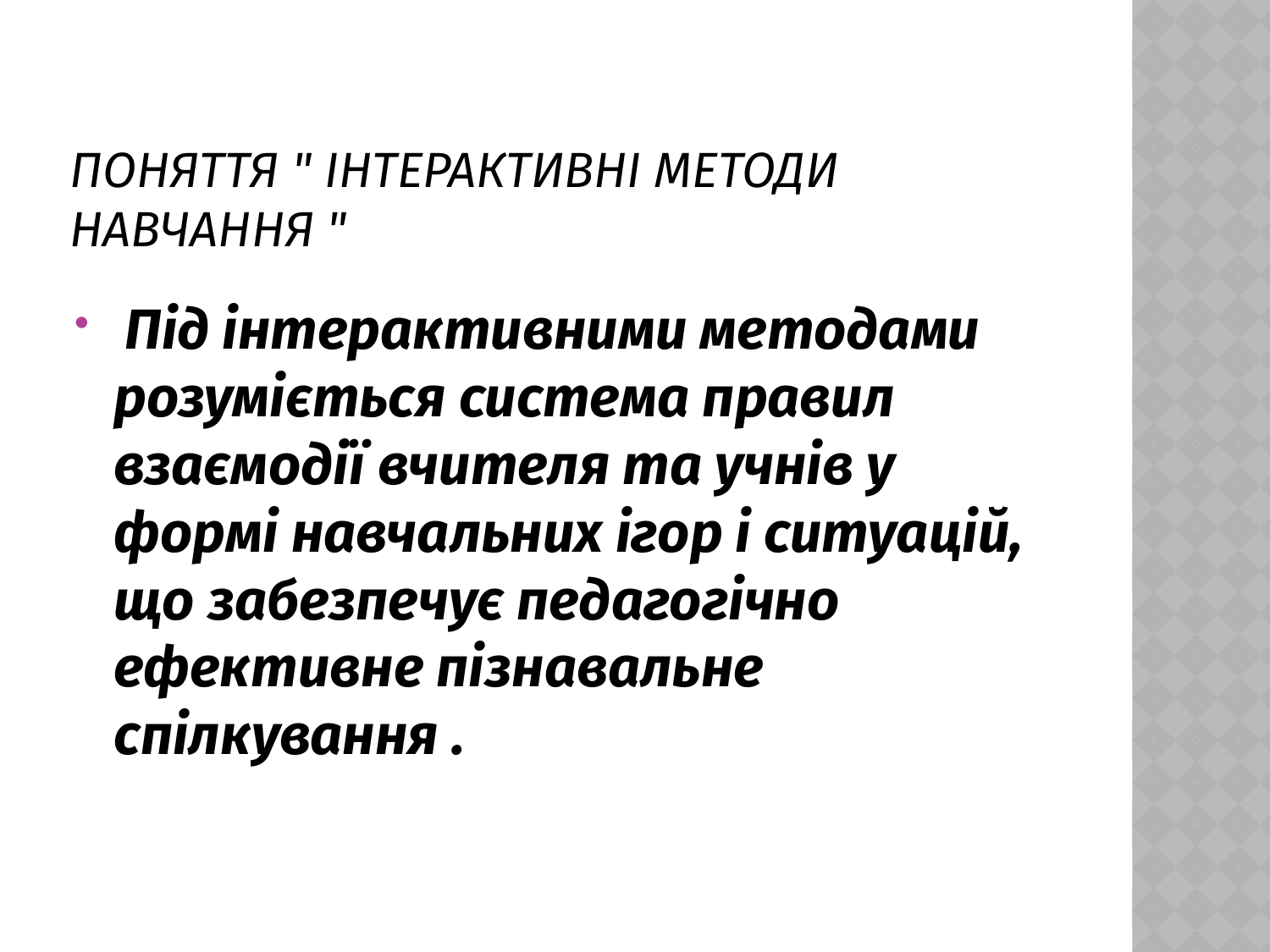

# Поняття " інтерактивні методи      навчання "
 Під інтерактивними методами розуміється система правил взаємодії вчителя та учнів у формі навчальних ігор і ситуацій, що забезпечує педагогічно ефективне пізнавальне спілкування .